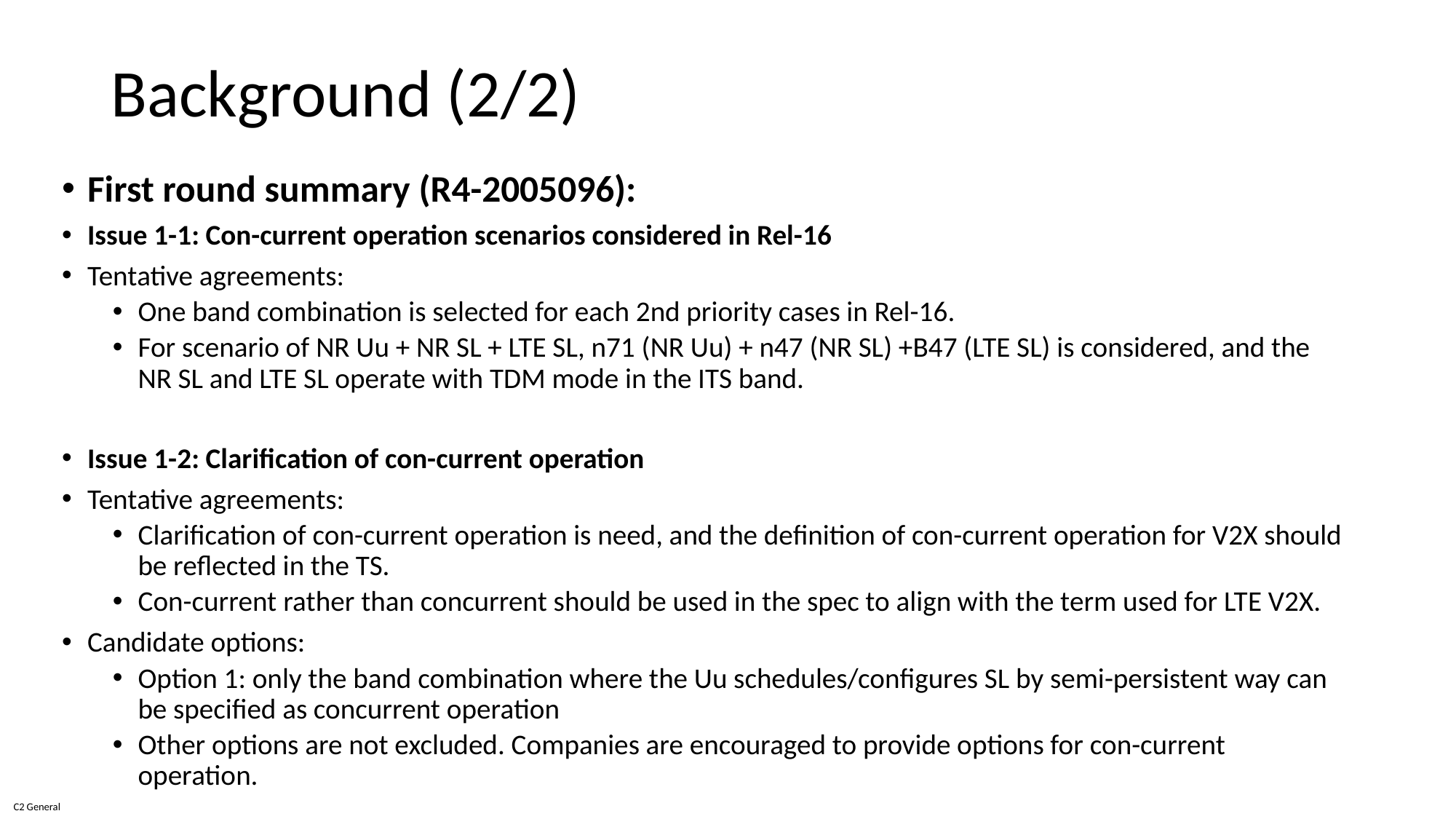

# Background (2/2)
First round summary (R4-2005096):
Issue 1-1: Con-current operation scenarios considered in Rel-16
Tentative agreements:
One band combination is selected for each 2nd priority cases in Rel-16.
For scenario of NR Uu + NR SL + LTE SL, n71 (NR Uu) + n47 (NR SL) +B47 (LTE SL) is considered, and the NR SL and LTE SL operate with TDM mode in the ITS band.

Issue 1-2: Clarification of con-current operation
Tentative agreements:
Clarification of con-current operation is need, and the definition of con-current operation for V2X should be reflected in the TS.
Con-current rather than concurrent should be used in the spec to align with the term used for LTE V2X.
Candidate options:
Option 1: only the band combination where the Uu schedules/configures SL by semi-persistent way can be specified as concurrent operation
Other options are not excluded. Companies are encouraged to provide options for con-current operation.